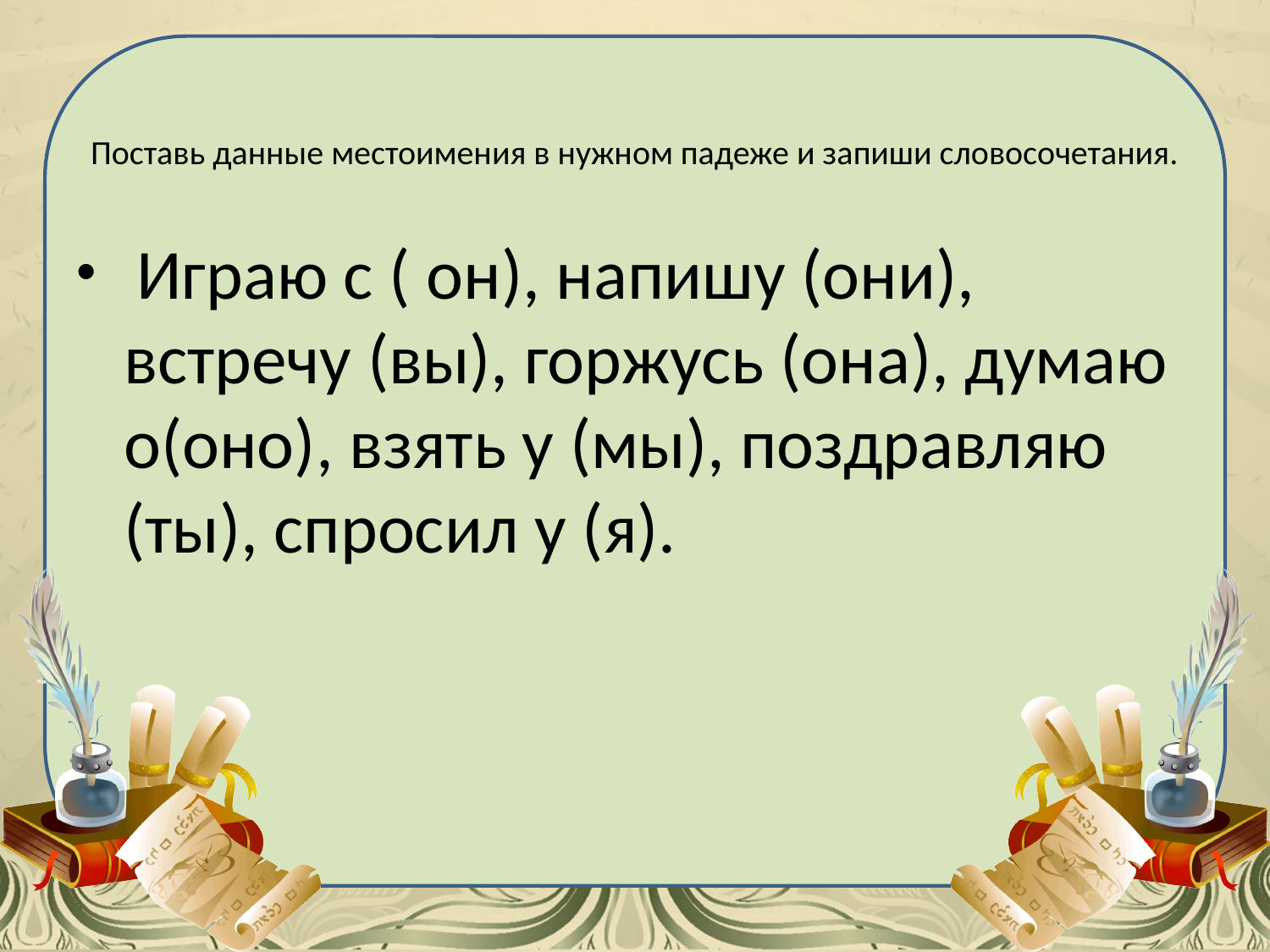

# Поставь данные местоимения в нужном падеже и запиши словосочетания.
 Играю с ( он), напишу (они),  встречу (вы), горжусь (она), думаю  о(оно), взять у (мы), поздравляю (ты), спросил у (я).